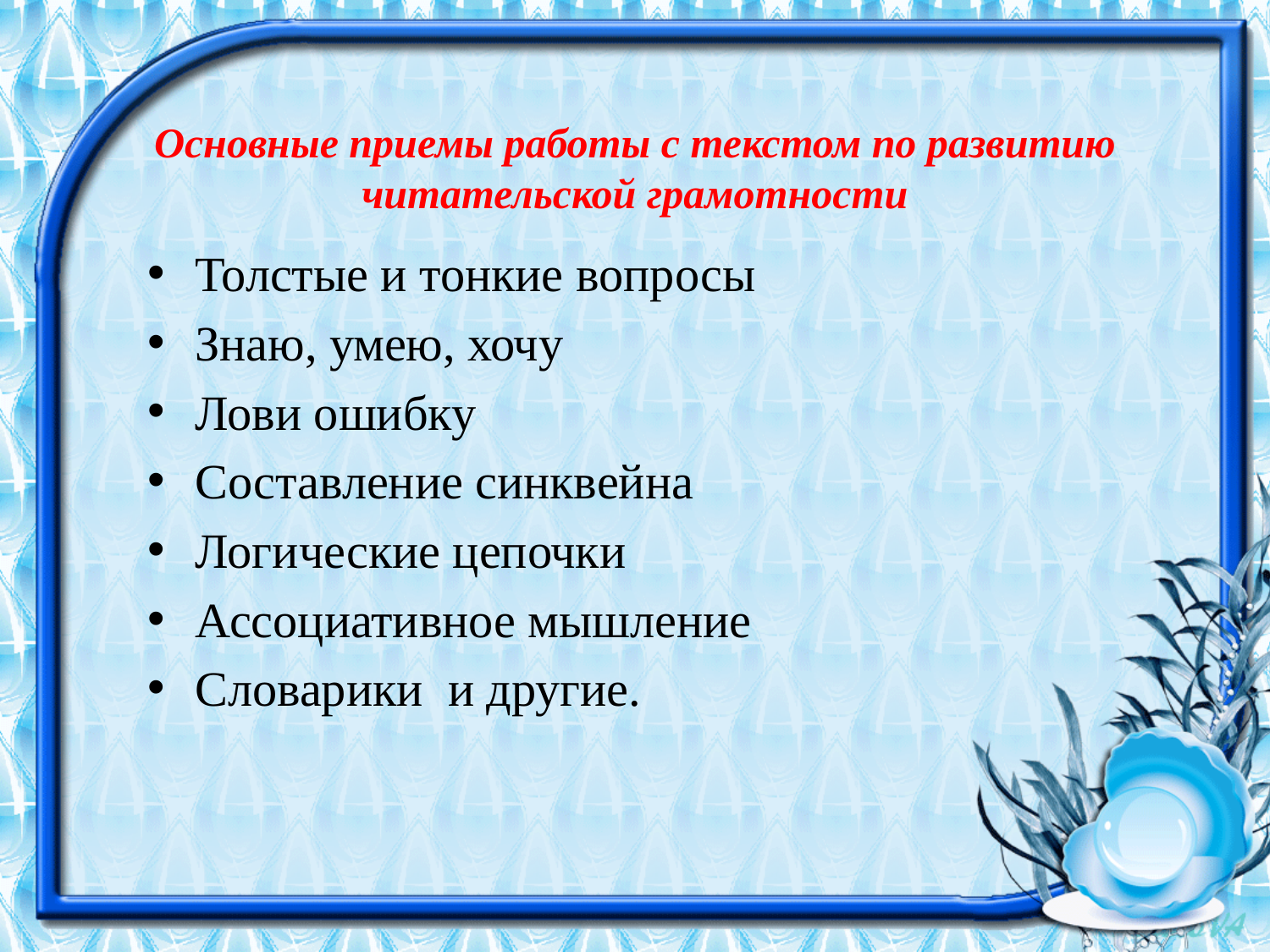

Основные приемы работы с текстом по развитию читательской грамотности
Толстые и тонкие вопросы
Знаю, умею, хочу
Лови ошибку
Составление синквейна
Логические цепочки
Ассоциативное мышление
Словарики  и другие.